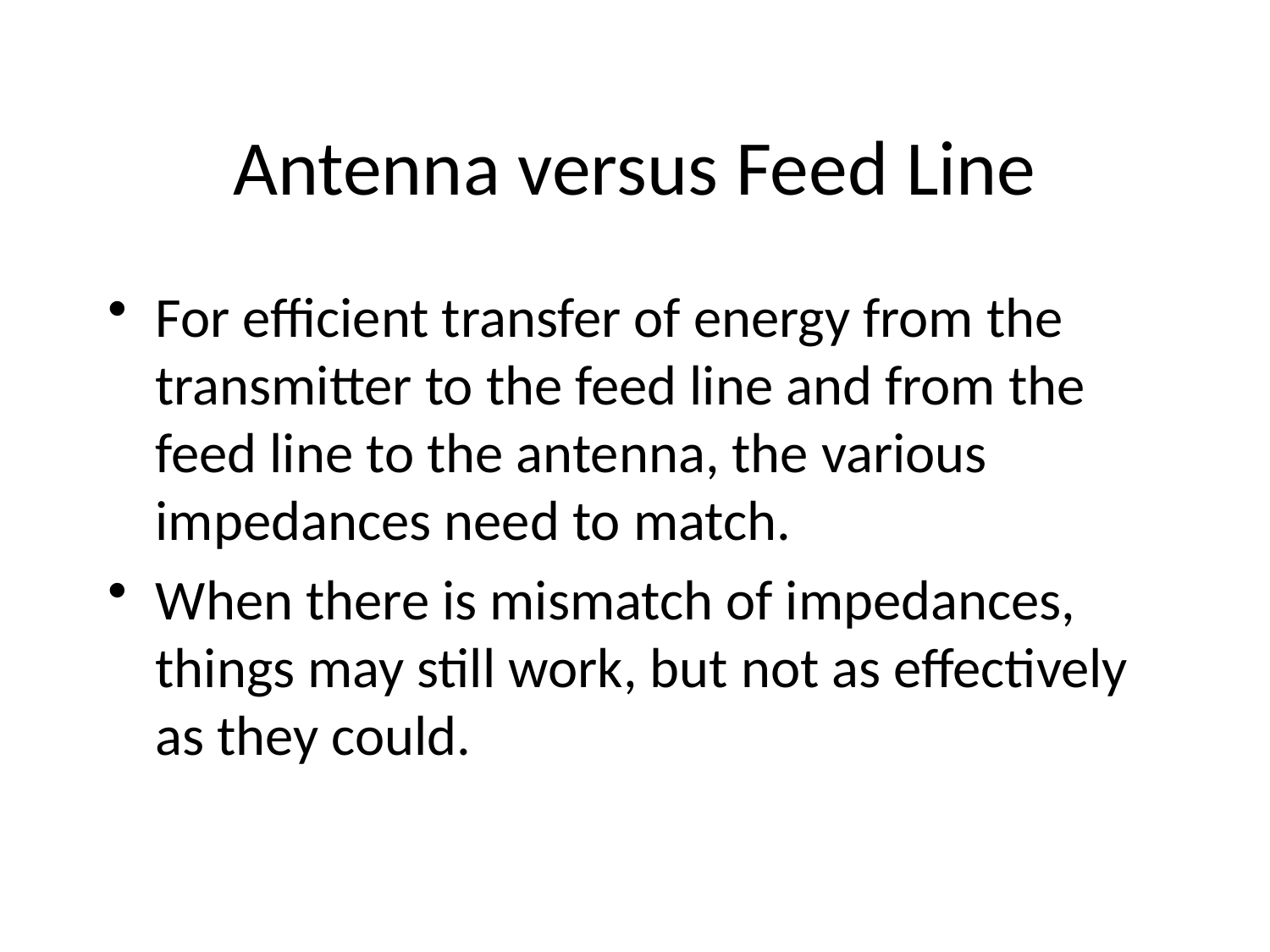

Antenna versus Feed Line
For efficient transfer of energy from the transmitter to the feed line and from the feed line to the antenna, the various impedances need to match.
When there is mismatch of impedances, things may still work, but not as effectively as they could.